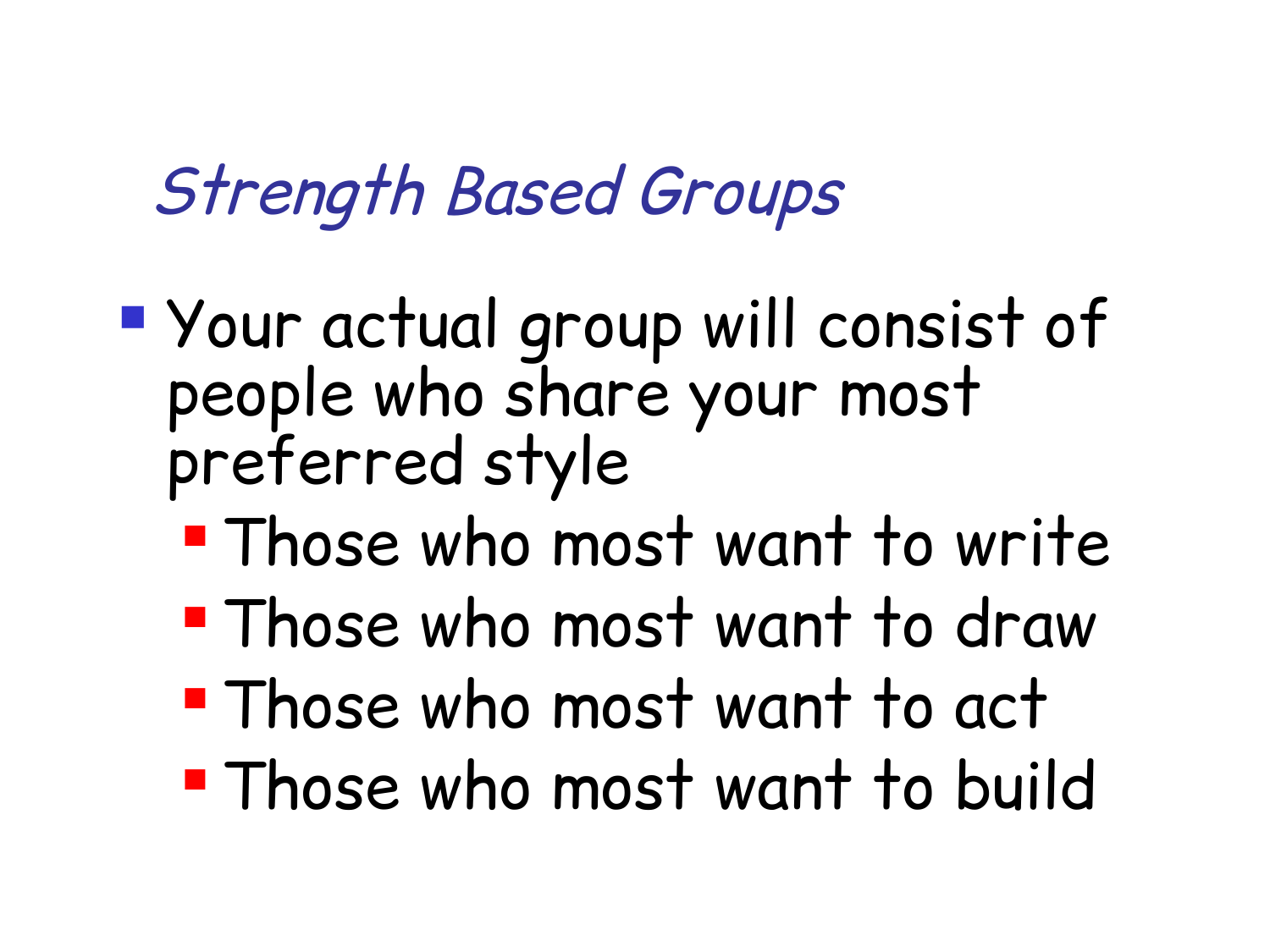

# Strength Based Groups
Your actual group will consist of people who share your most preferred style
Those who most want to write
Those who most want to draw
Those who most want to act
Those who most want to build